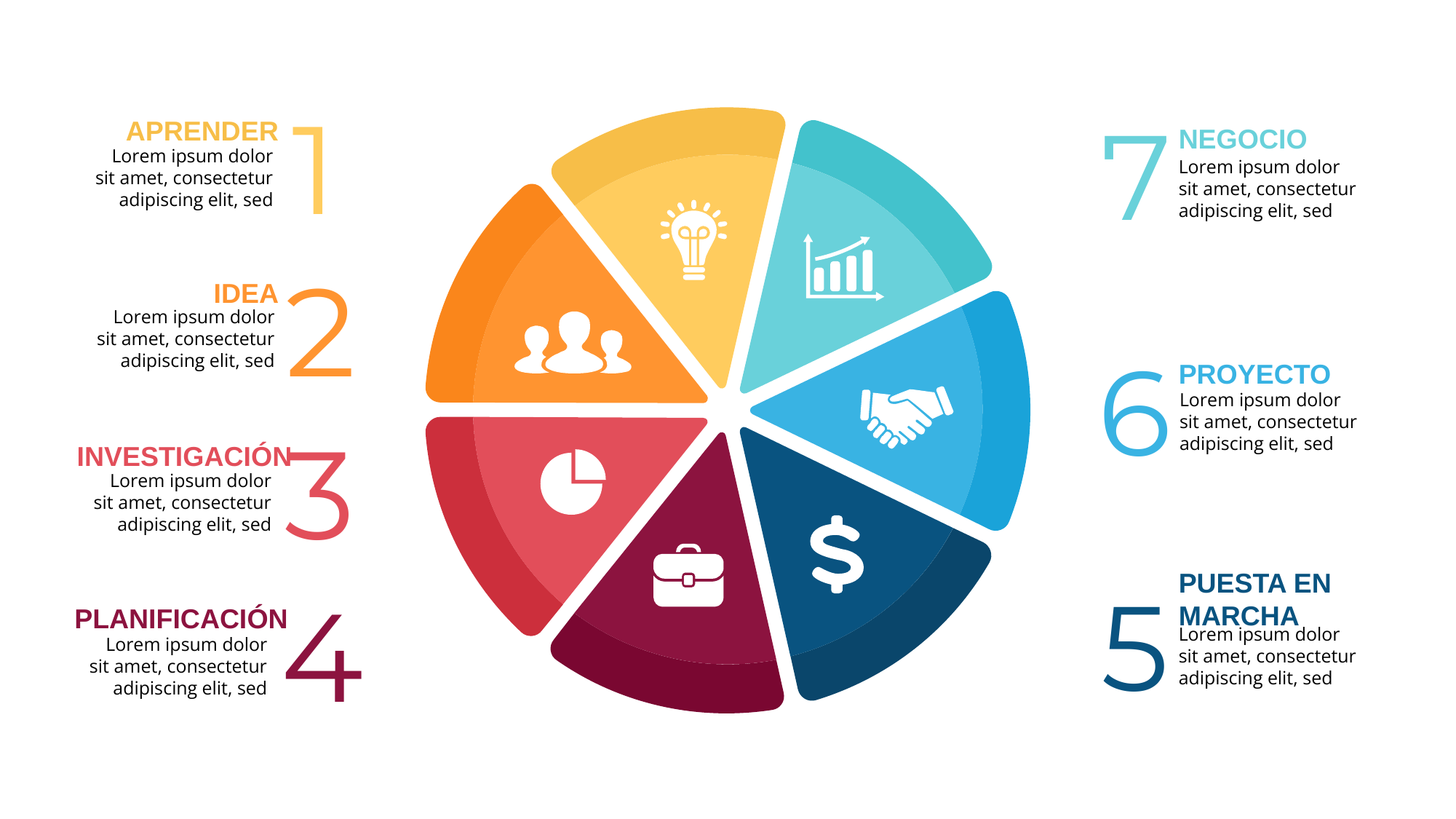

1

7
APRENDER

NEGOCIO
Lorem ipsum dolor sit amet, consectetur adipiscing elit, sed

Lorem ipsum dolor sit amet, consectetur adipiscing elit, sed

2
IDEA

Lorem ipsum dolor sit amet, consectetur adipiscing elit, sed

6
PROYECTO
Lorem ipsum dolor sit amet, consectetur adipiscing elit, sed

3

INVESTIGACIÓN

Lorem ipsum dolor sit amet, consectetur adipiscing elit, sed

PUESTA EN MARCHA
5
4
PLANIFICACIÓN

Lorem ipsum dolor sit amet, consectetur adipiscing elit, sed
Lorem ipsum dolor sit amet, consectetur adipiscing elit, sed